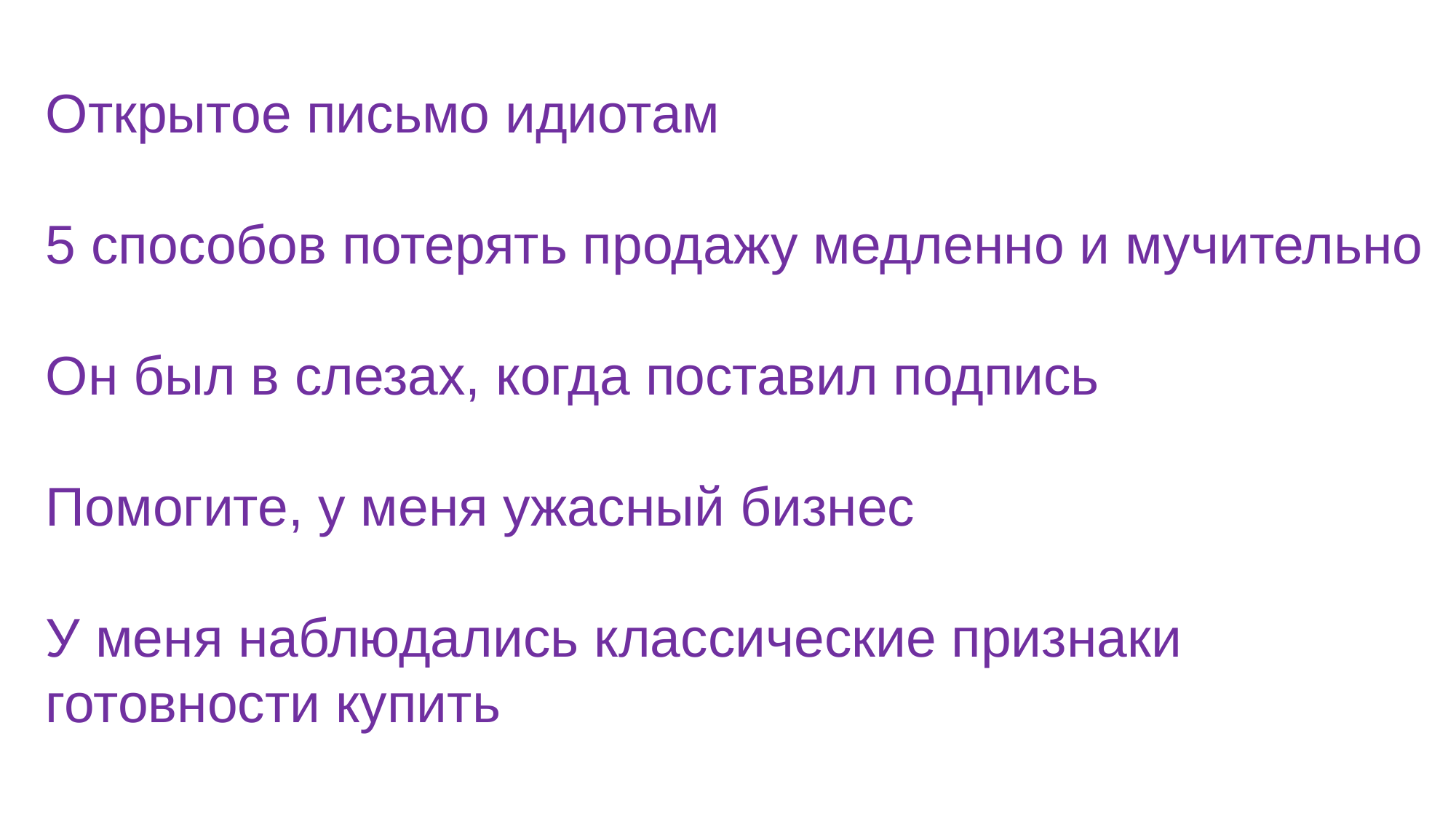

# Открытое письмо идиотам
5 способов потерять продажу медленно и мучительно
Он был в слезах, когда поставил подпись
Помогите, у меня ужасный бизнес
У меня наблюдались классические признаки готовности купить